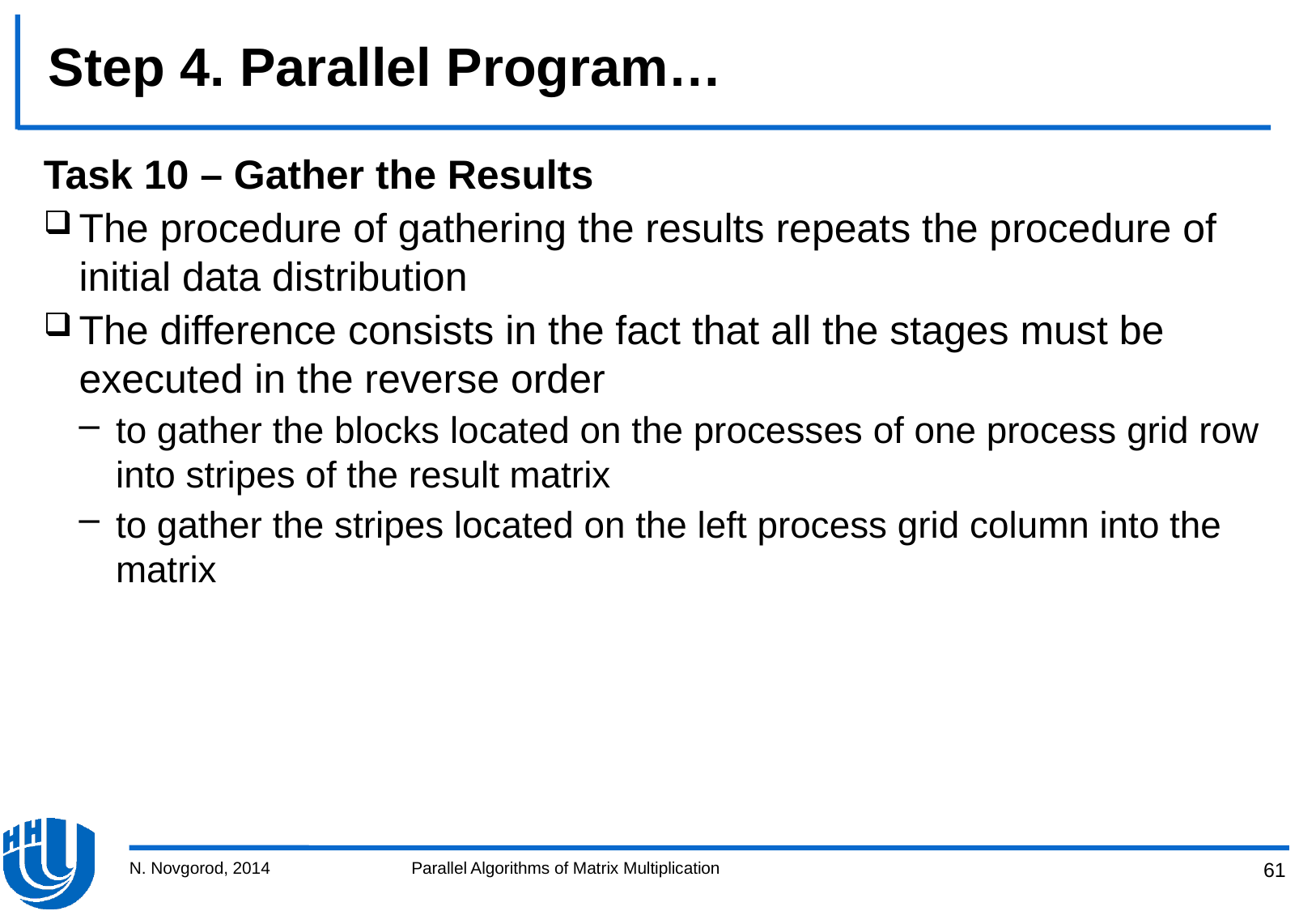

# Step 4. Parallel Program…
Task 10 – Gather the Results
The procedure of gathering the results repeats the procedure of initial data distribution
The difference consists in the fact that all the stages must be executed in the reverse order
to gather the blocks located on the processes of one process grid row into stripes of the result matrix
to gather the stripes located on the left process grid column into the matrix
N. Novgorod, 2014
Parallel Algorithms of Matrix Multiplication
61